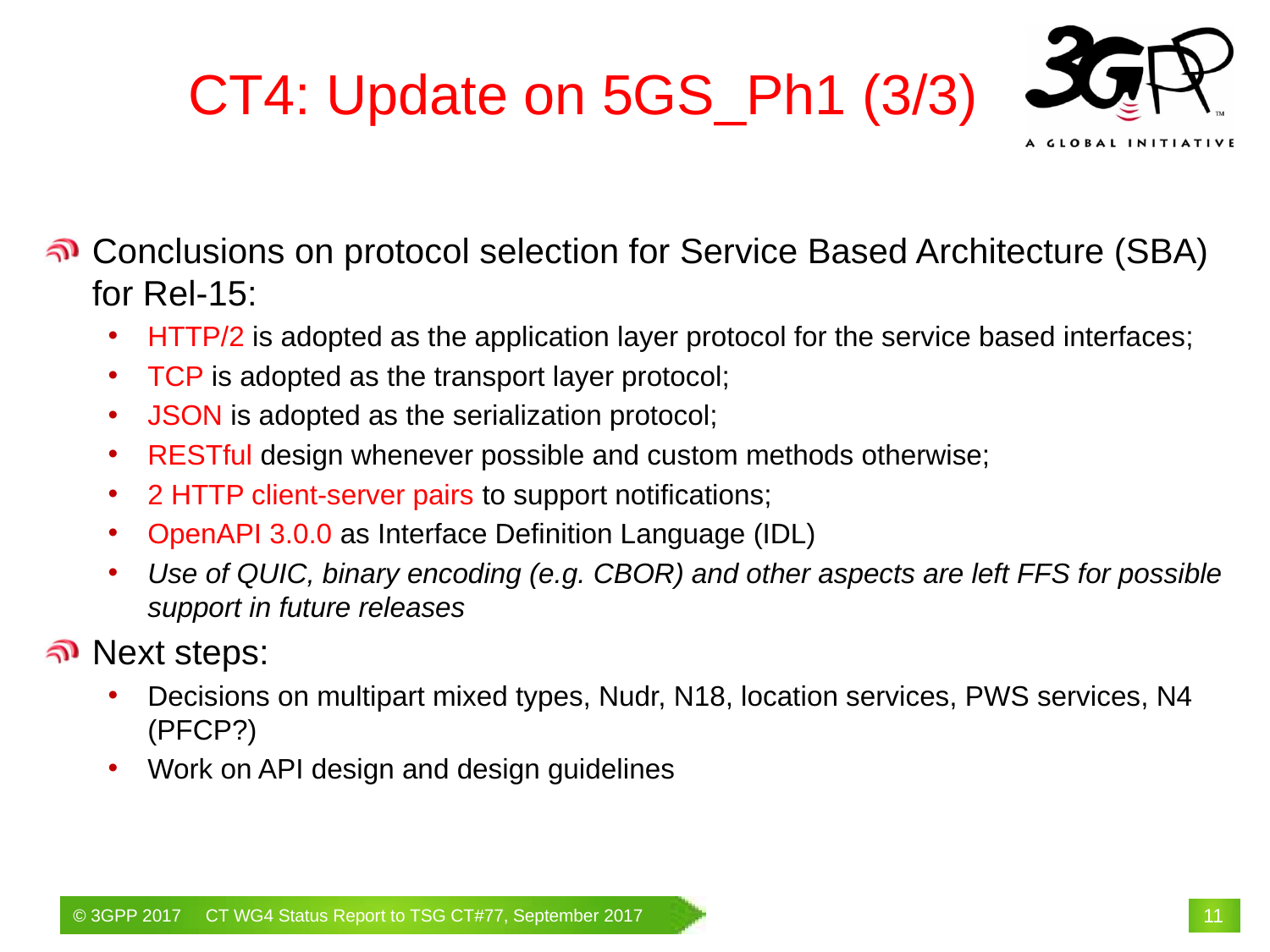

# CT4: Update on 5GS_Ph1 (3/3)
Conclusions on protocol selection for Service Based Architecture (SBA) for Rel-15:
HTTP/2 is adopted as the application layer protocol for the service based interfaces;
TCP is adopted as the transport layer protocol;
JSON is adopted as the serialization protocol;
RESTful design whenever possible and custom methods otherwise;
2 HTTP client-server pairs to support notifications;
OpenAPI 3.0.0 as Interface Definition Language (IDL)
Use of QUIC, binary encoding (e.g. CBOR) and other aspects are left FFS for possible support in future releases
Next steps:
Decisions on multipart mixed types, Nudr, N18, location services, PWS services, N4 (PFCP?)
Work on API design and design guidelines